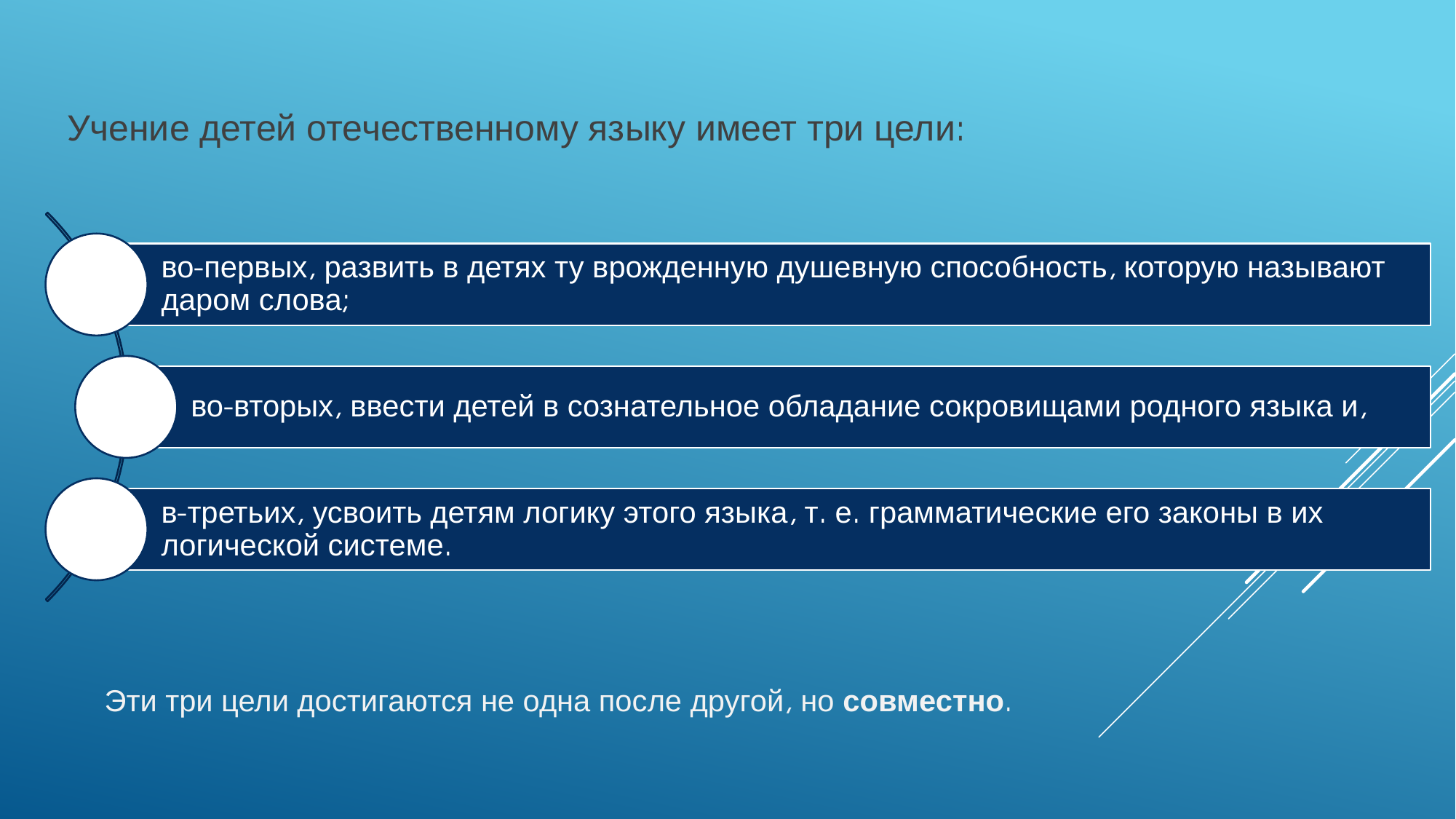

Учение детей отечественному языку имеет три цели:

во-первых, развить в детях ту врожденную душевную способность, которую называют даром слова;
во-вторых, ввести детей в сознательное обладание сокровищами родного языка и,
в-третьих, усвоить детям логику этого языка, т. е. грамматические его законы в их логической системе.
Эти три цели достигаются не одна после другой, но совместно.